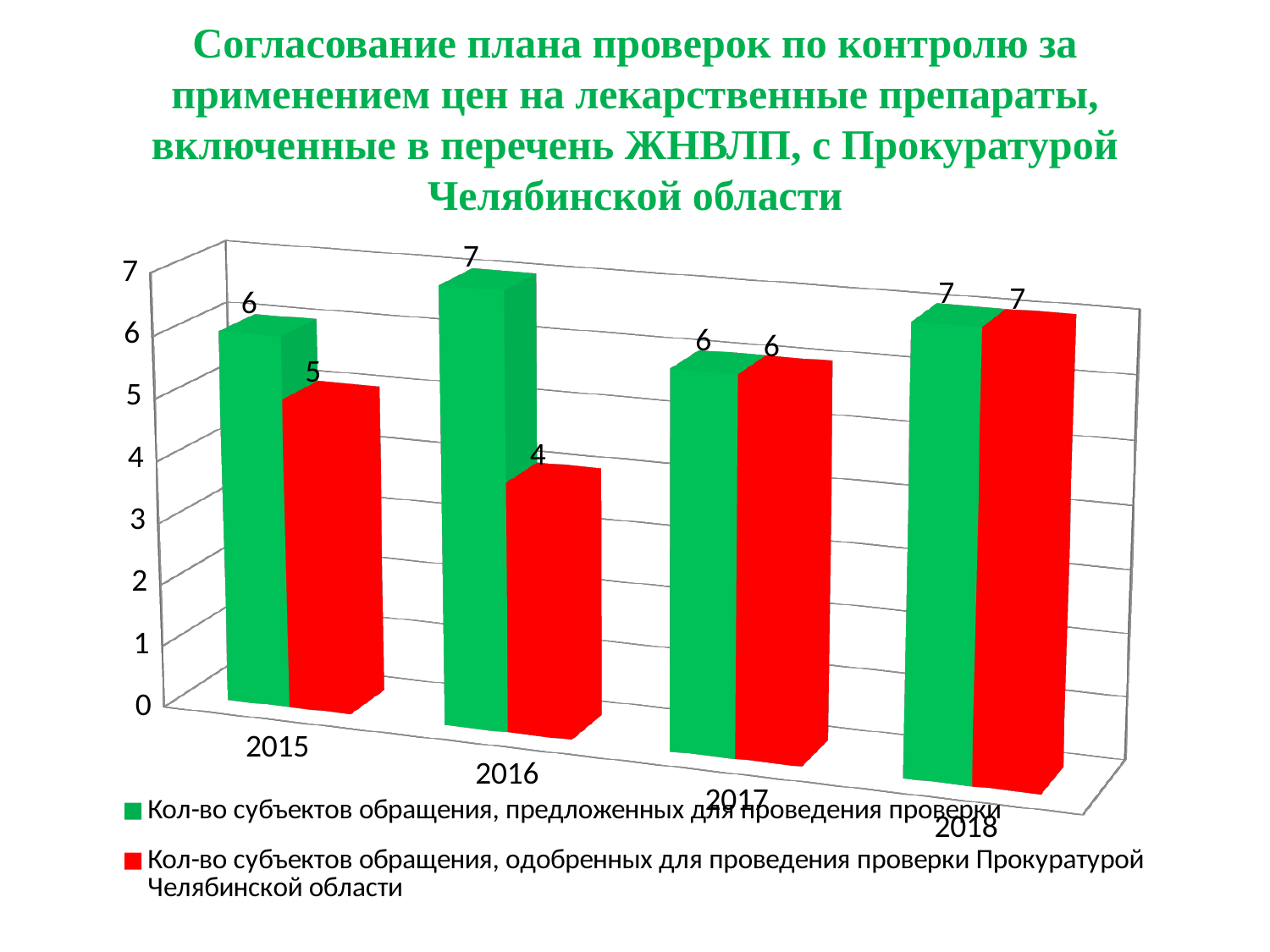

# Согласование плана проверок по контролю за применением цен на лекарственные препараты, включенные в перечень ЖНВЛП, с Прокуратурой Челябинской области

[unsupported chart]